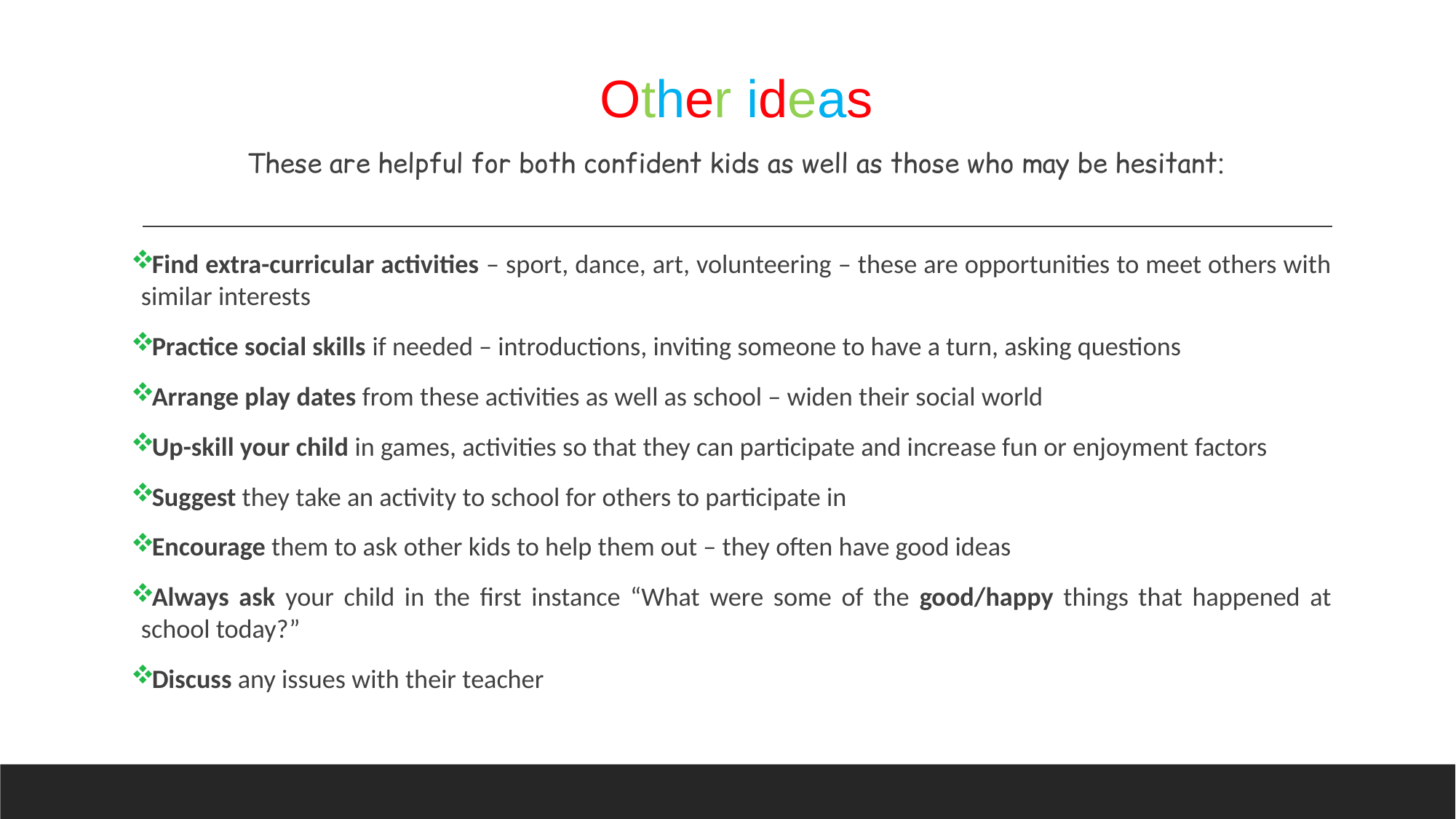

#
Other ideas
These are helpful for both confident kids as well as those who may be hesitant:

Find extra-curricular activities – sport, dance, art, volunteering – these are opportunities to meet others with similar interests
Practice social skills if needed – introductions, inviting someone to have a turn, asking questions
Arrange play dates from these activities as well as school – widen their social world
Up-skill your child in games, activities so that they can participate and increase fun or enjoyment factors
Suggest they take an activity to school for others to participate in
Encourage them to ask other kids to help them out – they often have good ideas
Always ask your child in the first instance “What were some of the good/happy things that happened at school today?”
Discuss any issues with their teacher